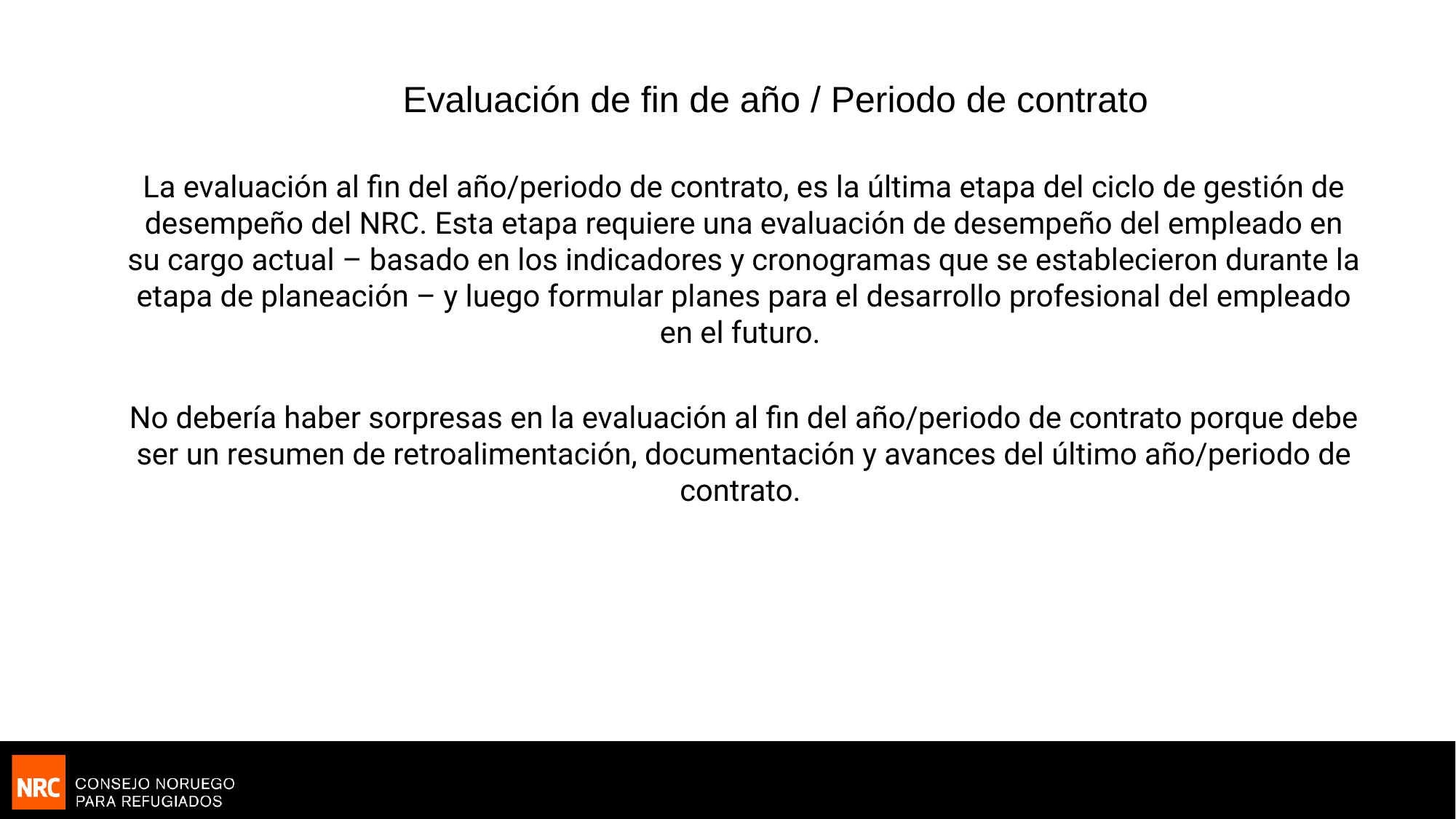

Evaluación de fin de año / Periodo de contrato
La evaluación al fin del año/periodo de contrato, es la última etapa del ciclo de gestión de desempeño del NRC. Esta etapa requiere una evaluación de desempeño del empleado en su cargo actual – basado en los indicadores y cronogramas que se establecieron durante la etapa de planeación – y luego formular planes para el desarrollo profesional del empleado en el futuro.

No debería haber sorpresas en la evaluación al fin del año/periodo de contrato porque debe ser un resumen de retroalimentación, documentación y avances del último año/periodo de contrato.